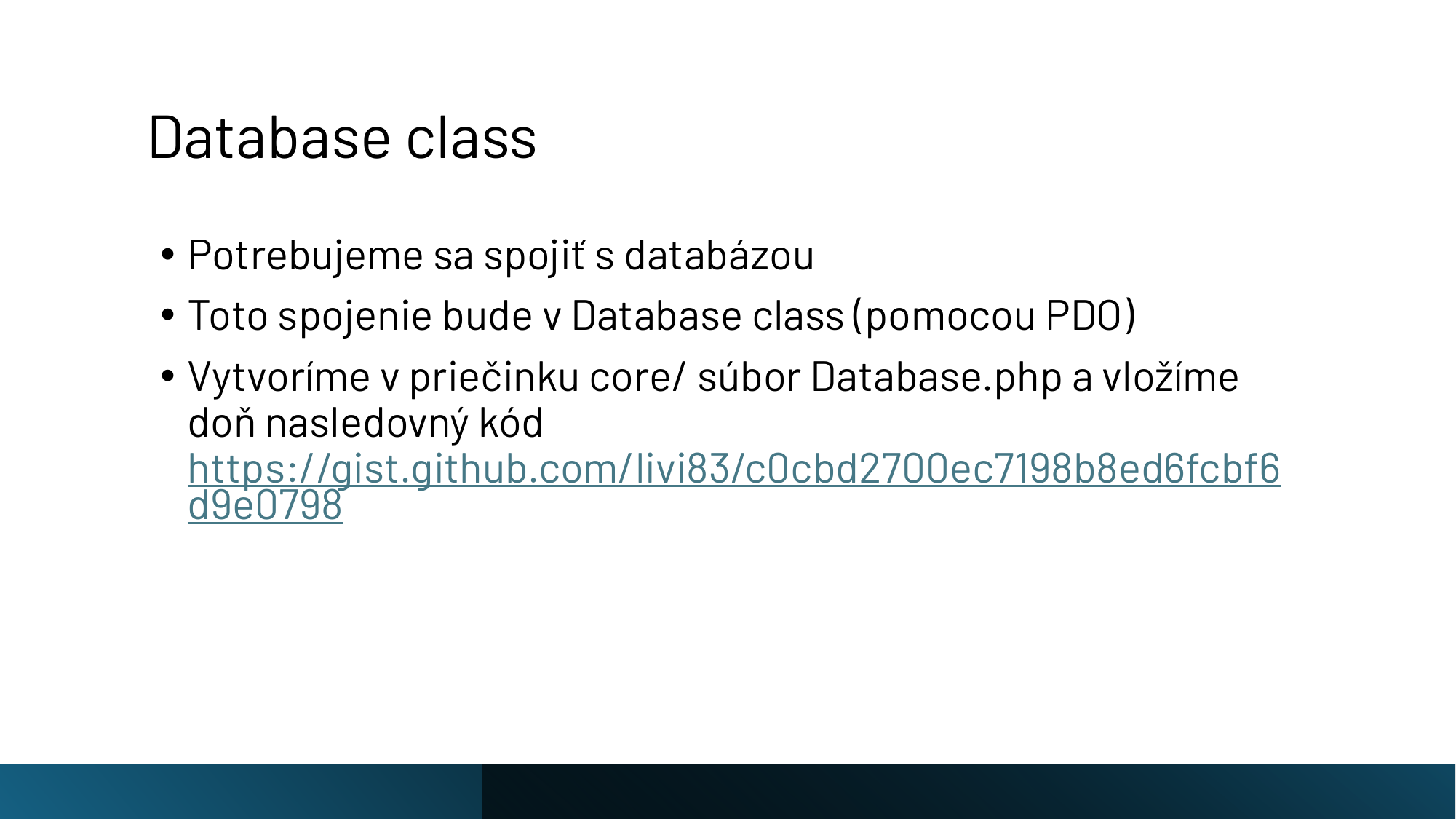

# Database class
Potrebujeme sa spojiť s databázou
Toto spojenie bude v Database class (pomocou PDO)
Vytvoríme v priečinku core/ súbor Database.php a vložíme doň nasledovný kód https://gist.github.com/livi83/c0cbd2700ec7198b8ed6fcbf6d9e0798